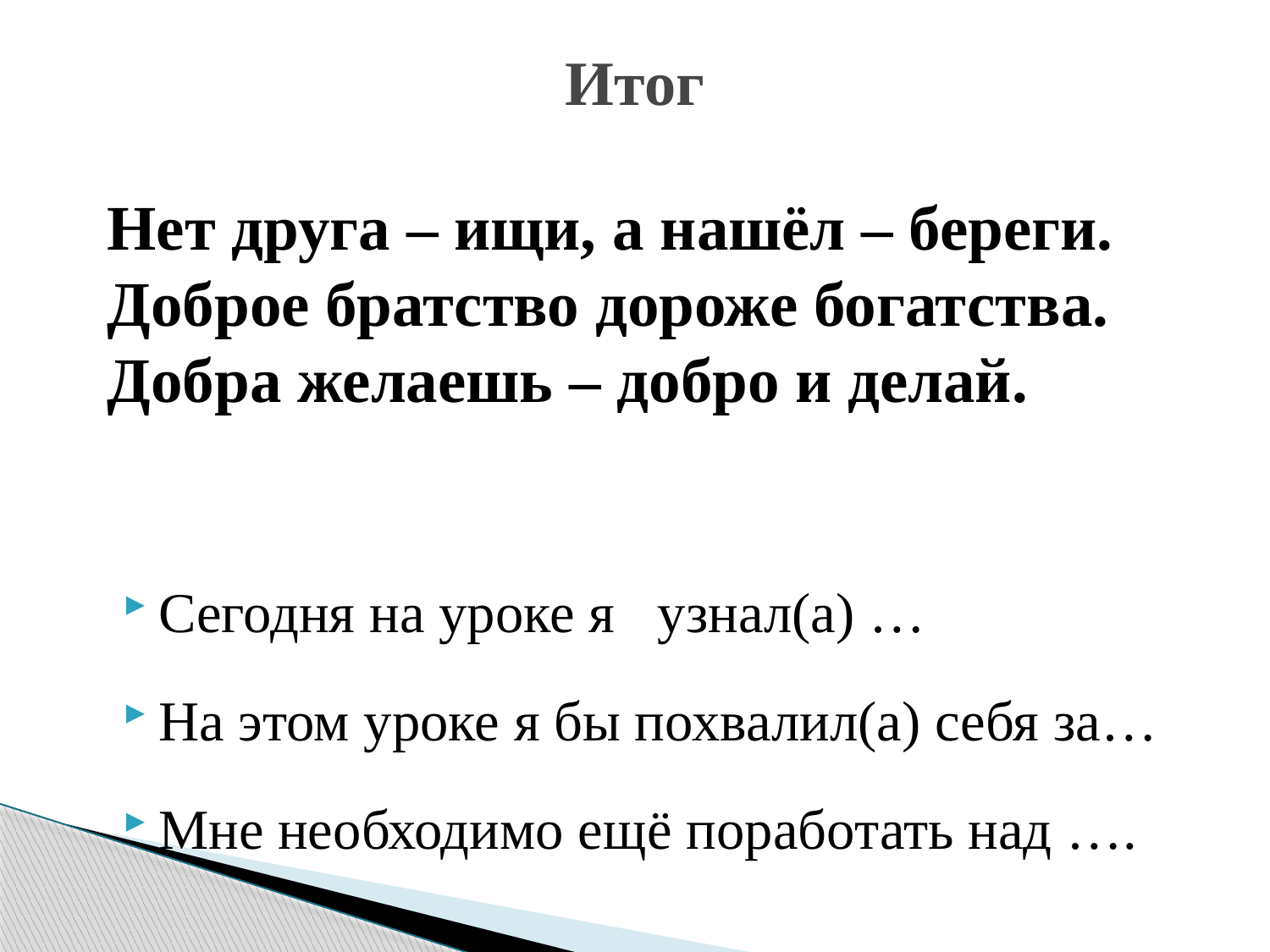

# Итог
Нет друга – ищи, а нашёл – береги.
Доброе братство дороже богатства.
Добра желаешь – добро и делай.
Сегодня на уроке я   узнал(а) …
На этом уроке я бы похвалил(а) себя за…
Мне необходимо ещё поработать над ….